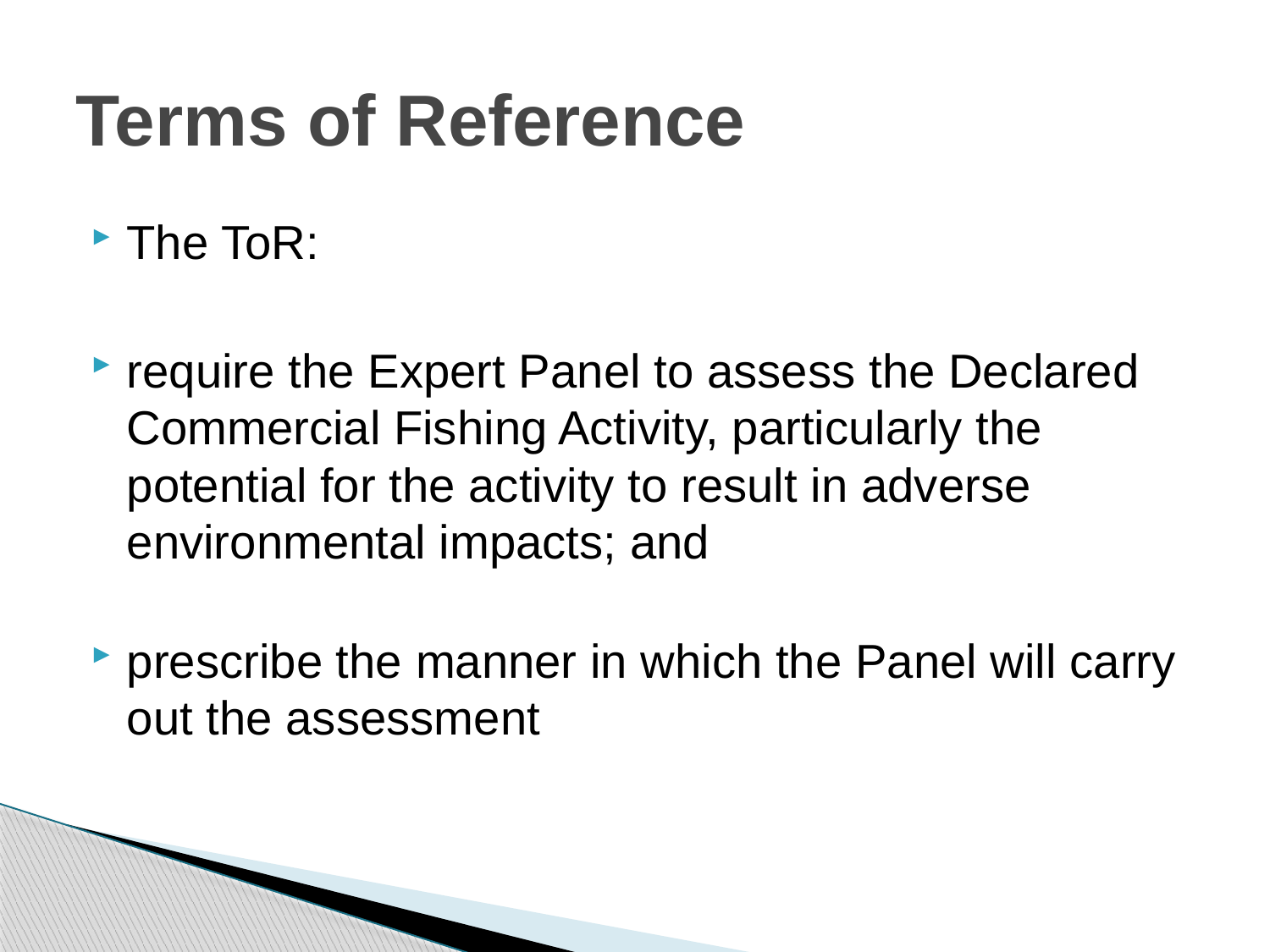

# Terms of Reference
The ToR:

require the Expert Panel to assess the Declared Commercial Fishing Activity, particularly the potential for the activity to result in adverse environmental impacts; and

prescribe the manner in which the Panel will carry out the assessment